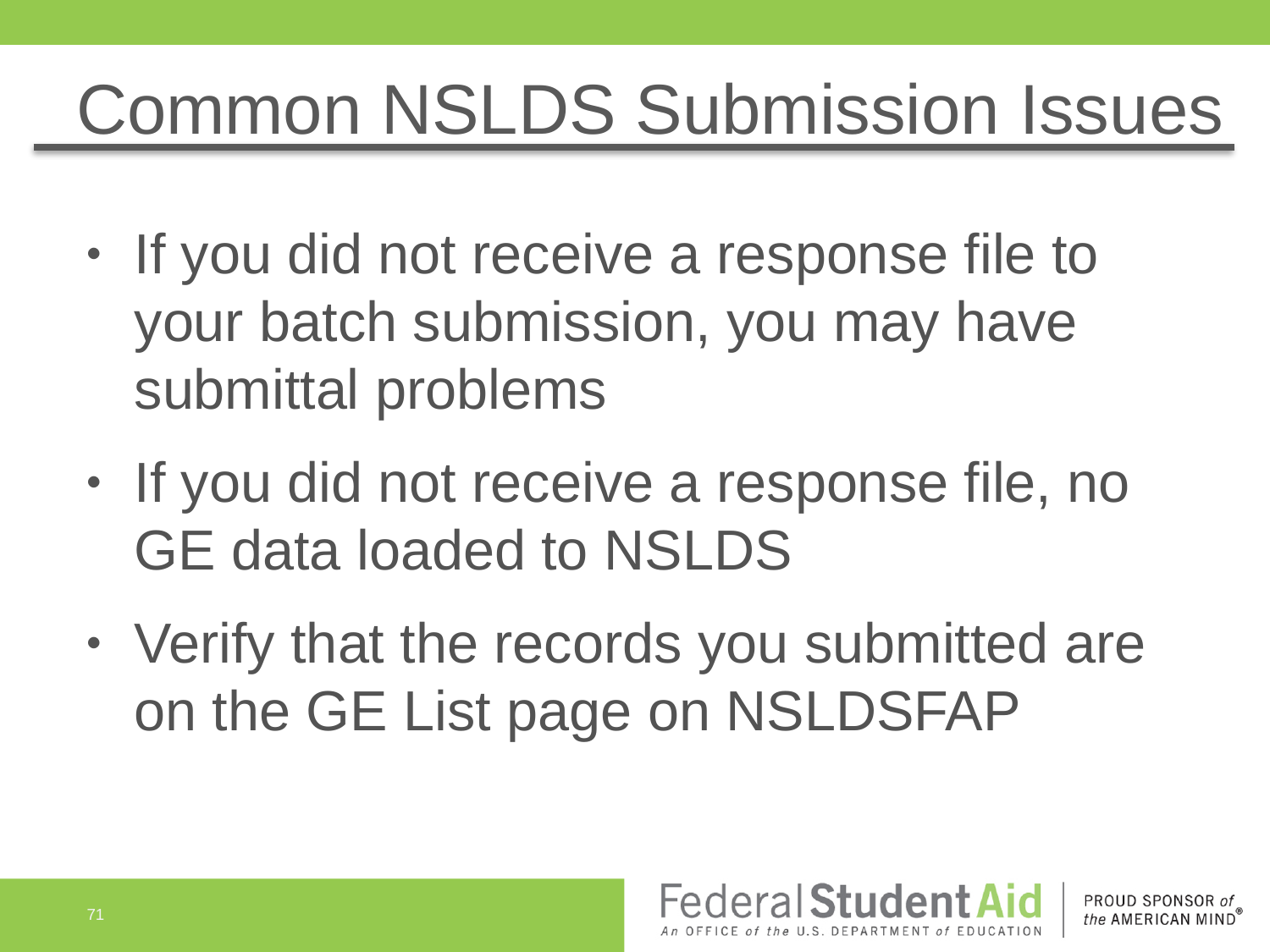

# Common NSLDS Submission Issues
If you did not receive a response file to your batch submission, you may have submittal problems
If you did not receive a response file, no GE data loaded to NSLDS
Verify that the records you submitted are on the GE List page on NSLDSFAP
71